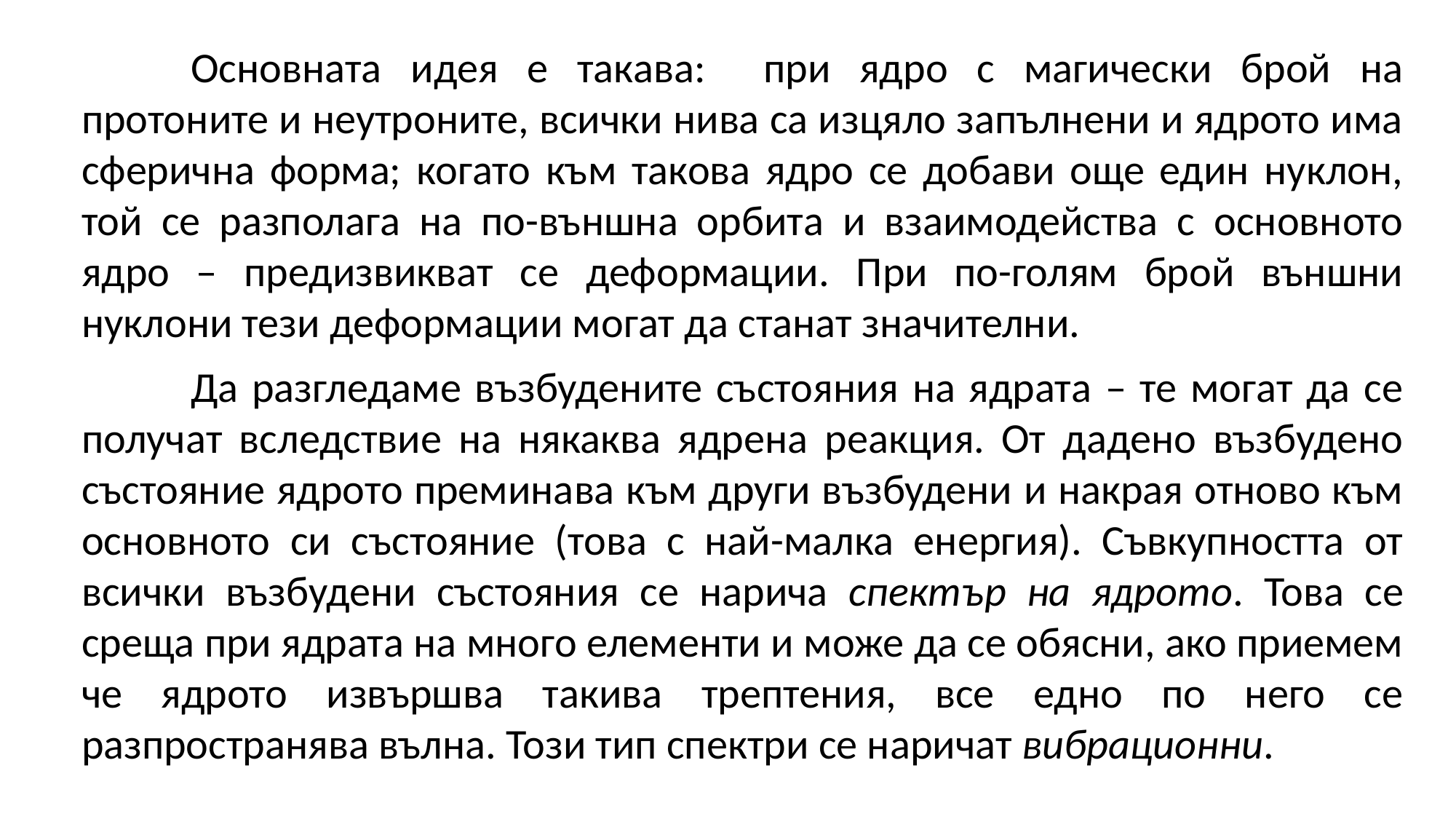

Основната идея е такава:  при ядро с магически брой на протоните и неутроните, всички нива са изцяло запълнени и ядрото има сферична форма; когато към такова ядро се добави още един нуклон, той се разполага на по-външна орбита и взаимодейства с основното ядро – предизвикват се деформации. При по-голям брой външни нуклони тези деформации могат да станат значителни.
	Да разгледаме възбудените състояния на ядрата – те могат да се получат вследствие на някаква ядрена реакция. От дадено възбудено състояние ядрото преминава към други възбудени и накрая отново към основното си състояние (това с най-малка енергия). Съвкупността от всички възбудени състояния се нарича спектър на ядрото. Това се среща при ядрата на много елементи и може да се обясни, ако приемем че ядрото извършва такива трептения, все едно по него се разпространява вълна. Този тип спектри се наричат вибрационни.